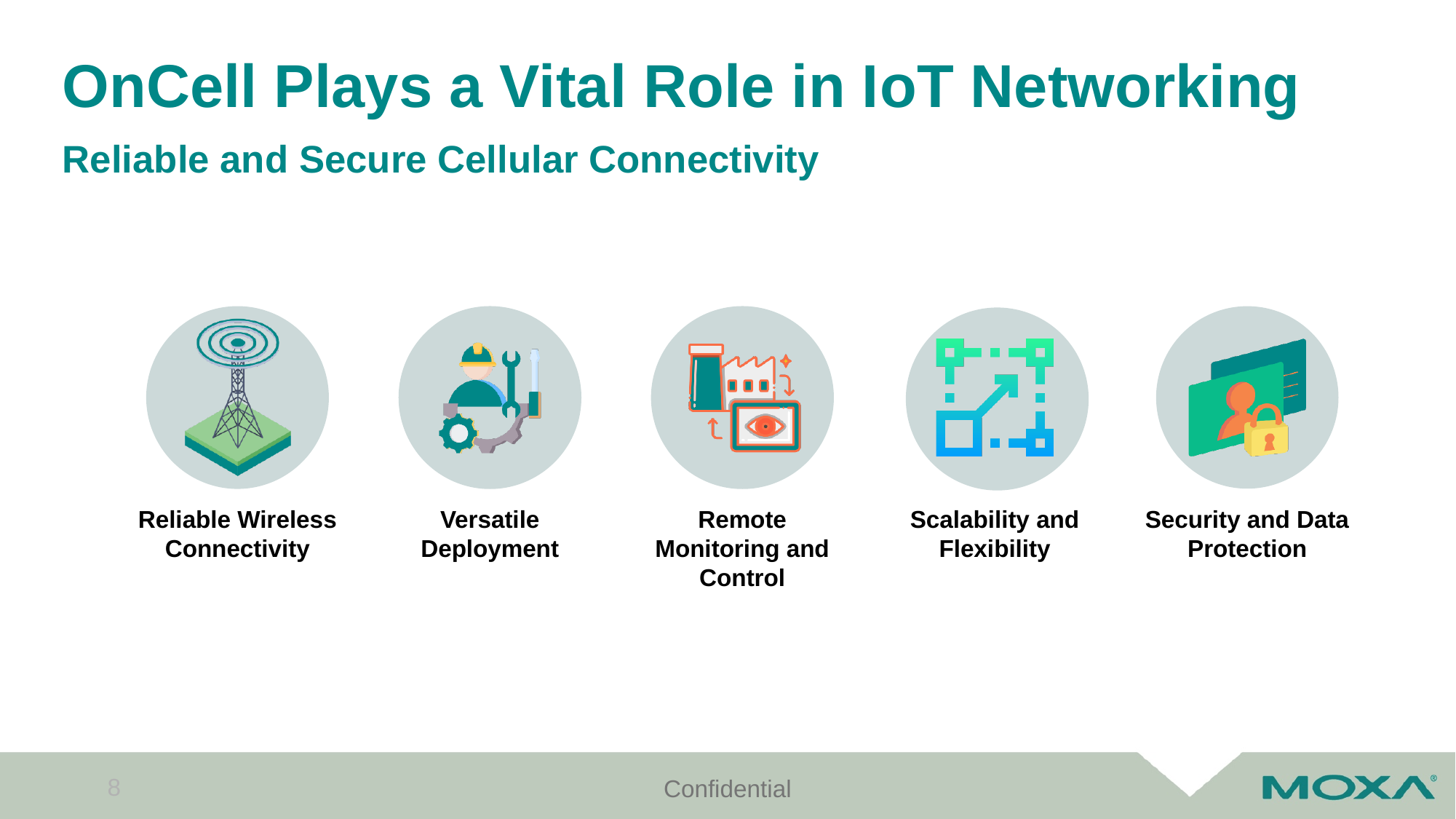

# OnCell Plays a Vital Role in IoT Networking
Reliable and Secure Cellular Connectivity
Reliable Wireless Connectivity
Versatile Deployment
Remote Monitoring and Control
Scalability and Flexibility
Security and Data Protection
8